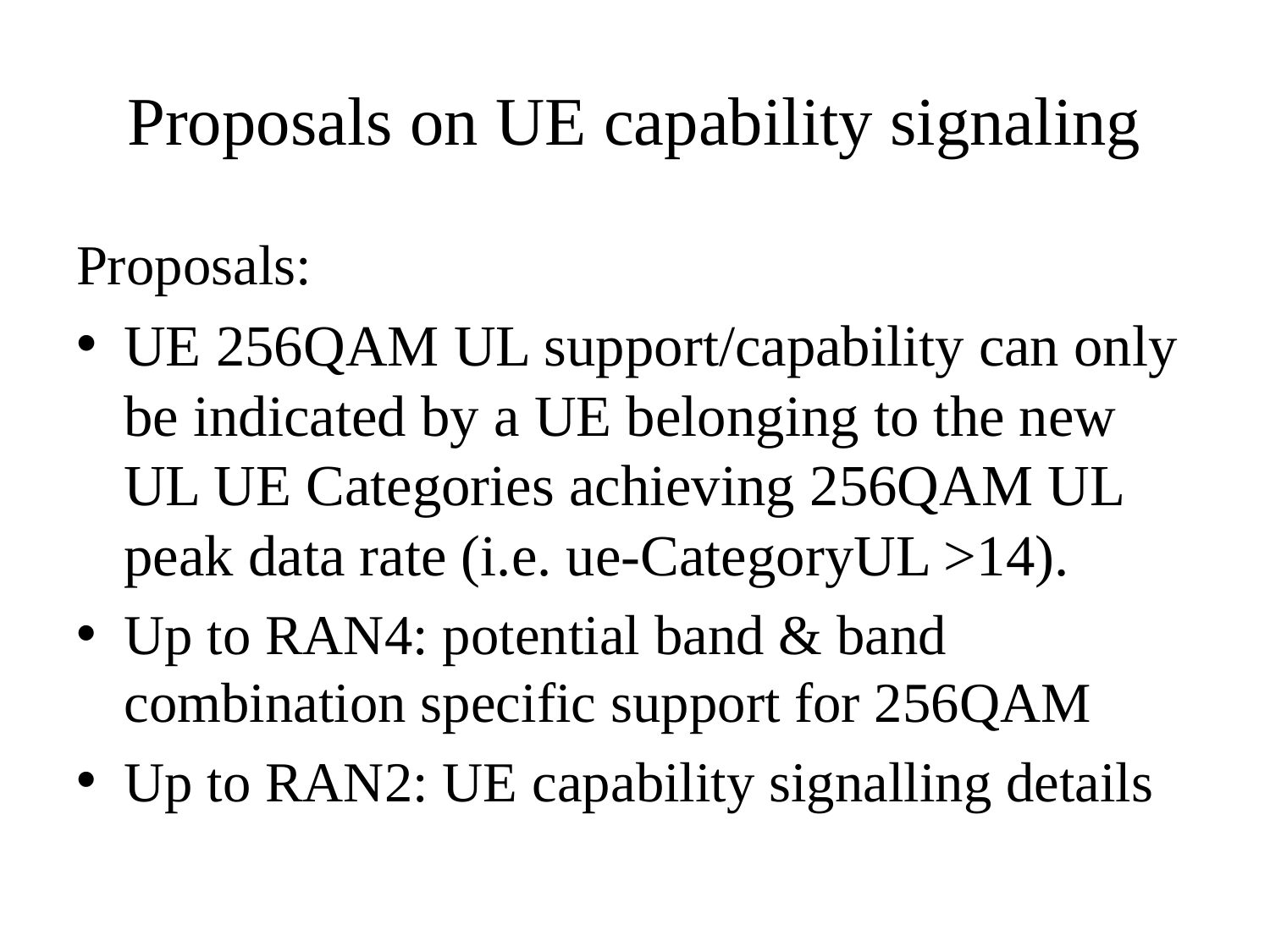

# Proposals on UE capability signaling
Proposals:
UE 256QAM UL support/capability can only be indicated by a UE belonging to the new UL UE Categories achieving 256QAM UL peak data rate (i.e. ue-CategoryUL >14).
Up to RAN4: potential band & band combination specific support for 256QAM
Up to RAN2: UE capability signalling details